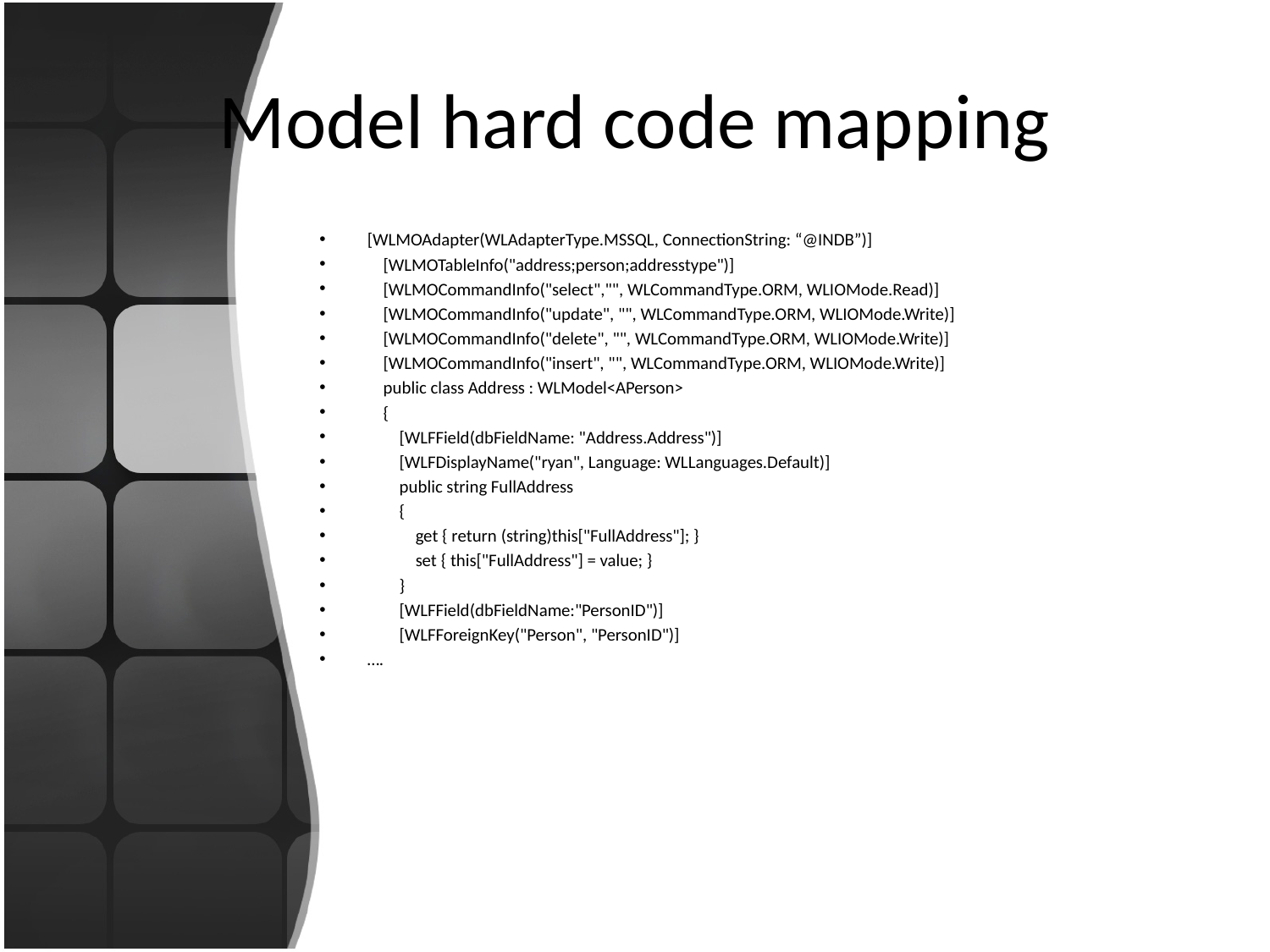

# Model hard code mapping
[WLMOAdapter(WLAdapterType.MSSQL, ConnectionString: “@INDB”)]
    [WLMOTableInfo("address;person;addresstype")]
    [WLMOCommandInfo("select","", WLCommandType.ORM, WLIOMode.Read)]
    [WLMOCommandInfo("update", "", WLCommandType.ORM, WLIOMode.Write)]
    [WLMOCommandInfo("delete", "", WLCommandType.ORM, WLIOMode.Write)]
    [WLMOCommandInfo("insert", "", WLCommandType.ORM, WLIOMode.Write)]
    public class Address : WLModel<APerson>
    {
        [WLFField(dbFieldName: "Address.Address")]
        [WLFDisplayName("ryan", Language: WLLanguages.Default)]
        public string FullAddress
        {
            get { return (string)this["FullAddress"]; }
            set { this["FullAddress"] = value; }
        }
        [WLFField(dbFieldName:"PersonID")]
        [WLFForeignKey("Person", "PersonID")]
….